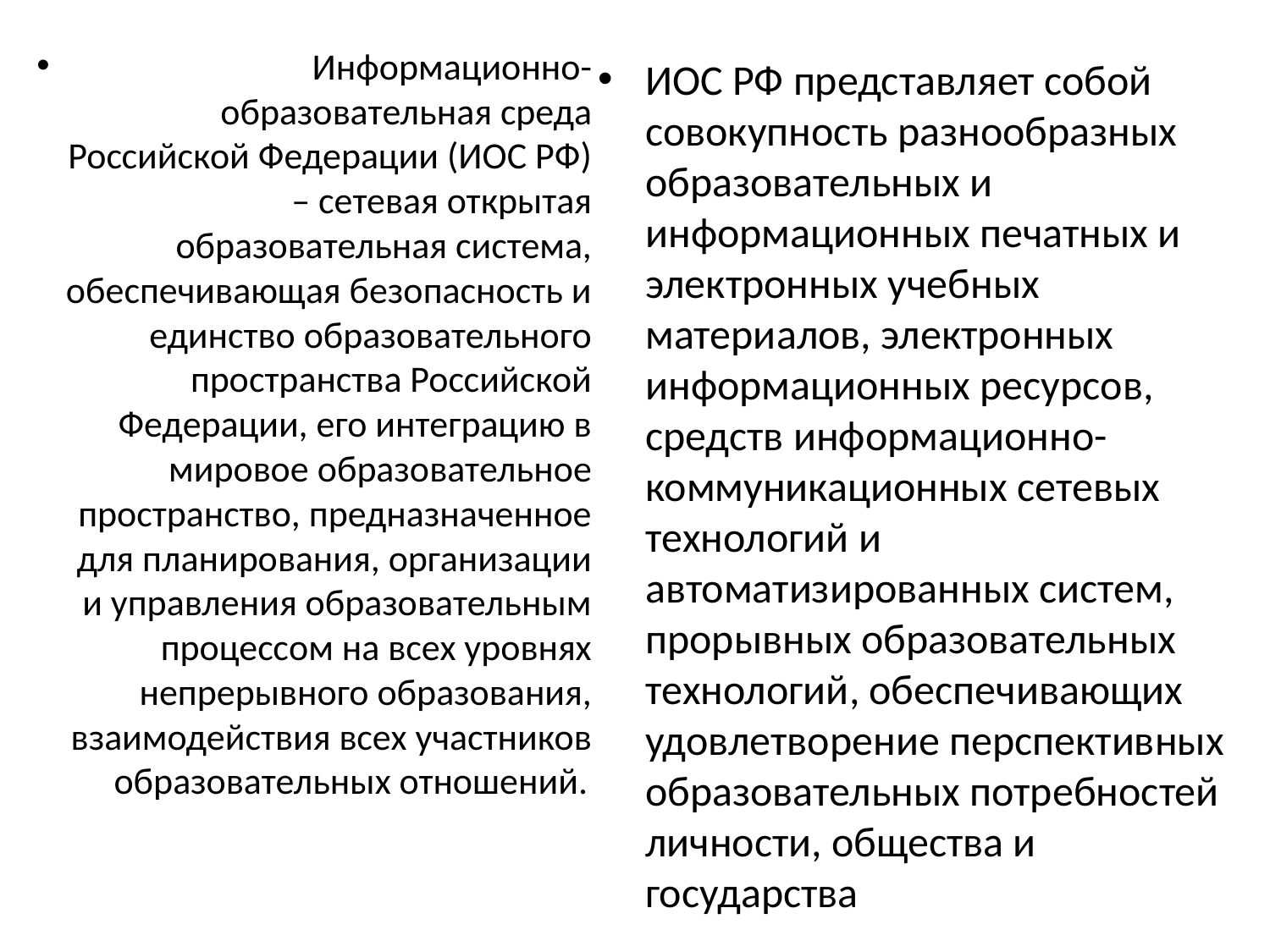

Информационно-образовательная среда Российской Федерации (ИОС РФ) – сетевая открытая образовательная система, обеспечивающая безопасность и единство образовательного пространства Российской Федерации, его интеграцию в мировое образовательное пространство, предназначенное для планирования, организации и управления образовательным процессом на всех уровнях непрерывного образования, взаимодействия всех участников образовательных отношений.

#
ИОС РФ представляет собой совокупность разнообразных образовательных и информационных печатных и электронных учебных материалов, электронных информационных ресурсов, средств информационно-коммуникационных сетевых технологий и автоматизированных систем, прорывных образовательных технологий, обеспечивающих удовлетворение перспективных образовательных потребностей личности, общества и государства